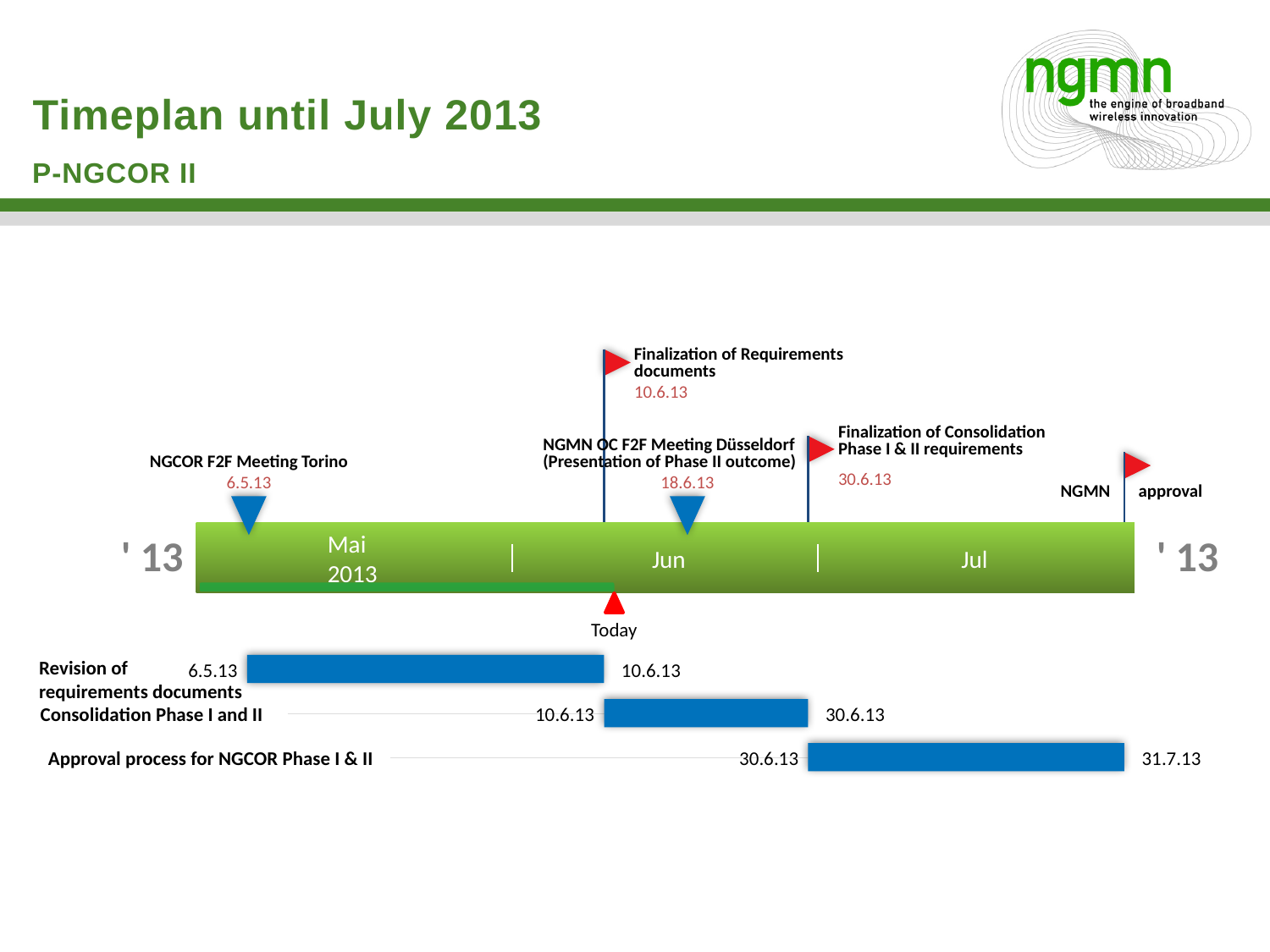

Timeplan until July 2013
P-NGCOR II
Finalization of Requirements documents

10.6.13
Finalization of Consolidation Phase I & II requirements

NGCOR F2F Meeting Torino
NGMN OC F2F Meeting Düsseldorf
(Presentation of Phase II outcome)

30.6.13
6.5.13
18.6.13
NGMN       approval

' 13
Mai
2013
Jun
Jul
' 13

Today
Revision of
requirements documents
6.5.13
10.6.13

Consolidation Phase I and II
10.6.13
30.6.13

Approval process for NGCOR Phase I & II
30.6.13
31.7.13